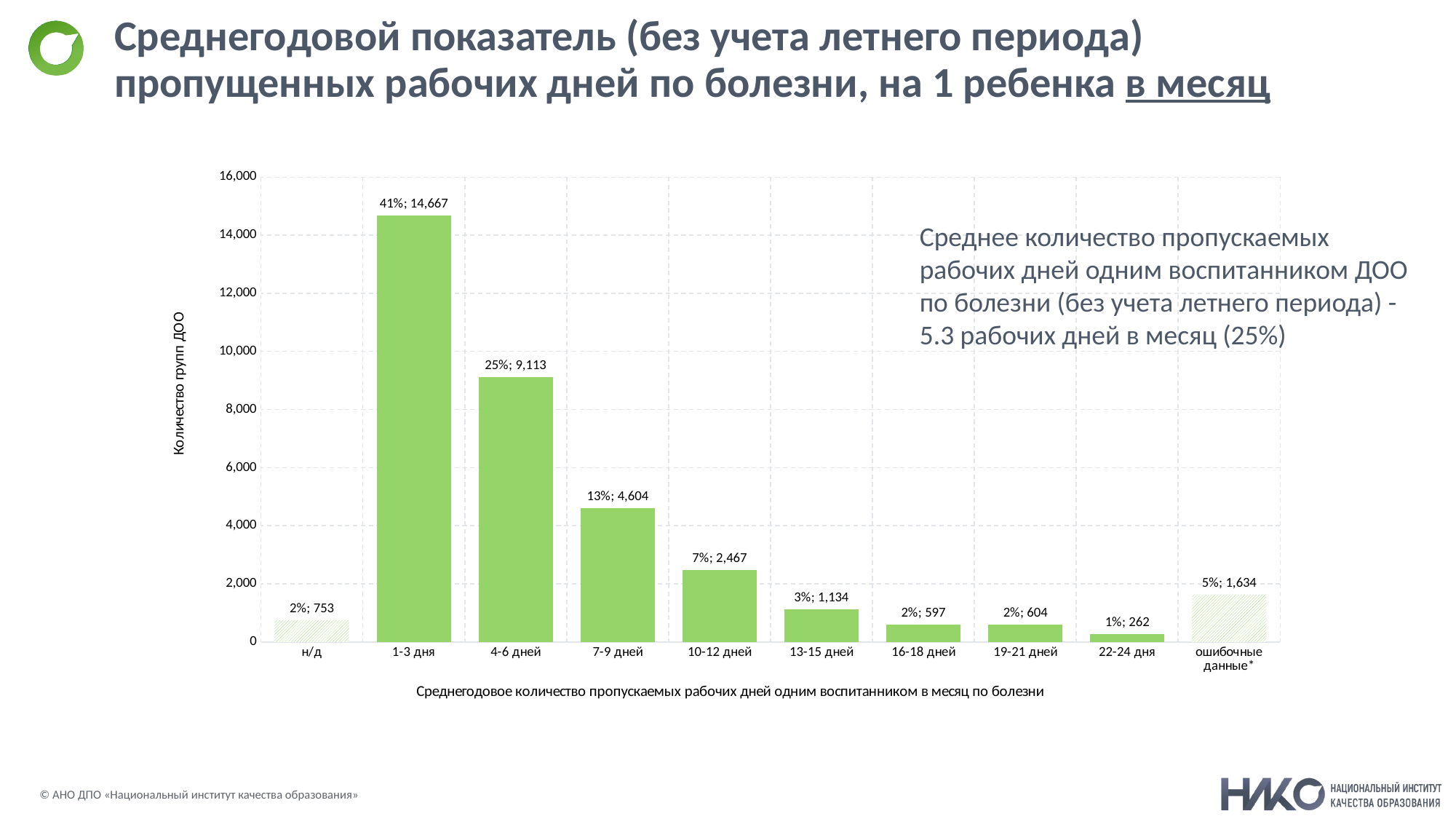

# Среднегодовой показатель (без учета летнего периода) пропущенных рабочих дней по болезни, на 1 ребенка в месяц

### Chart

| Category |  |
|---|---|
| н/д | 753.0 |
| 1-3 дня | 14667.0 |
| 4-6 дней | 9113.0 |
| 7-9 дней | 4604.0 |
| 10-12 дней | 2467.0 |
| 13-15 дней | 1134.0 |
| 16-18 дней | 597.0 |
| 19-21 дней | 604.0 |
| 22-24 дня | 262.0 |
| ошибочные данные* | 1634.0 |
Среднее количество пропускаемых рабочих дней одним воспитанником ДОО по болезни (без учета летнего периода) - 5.3 рабочих дней в месяц (25%)